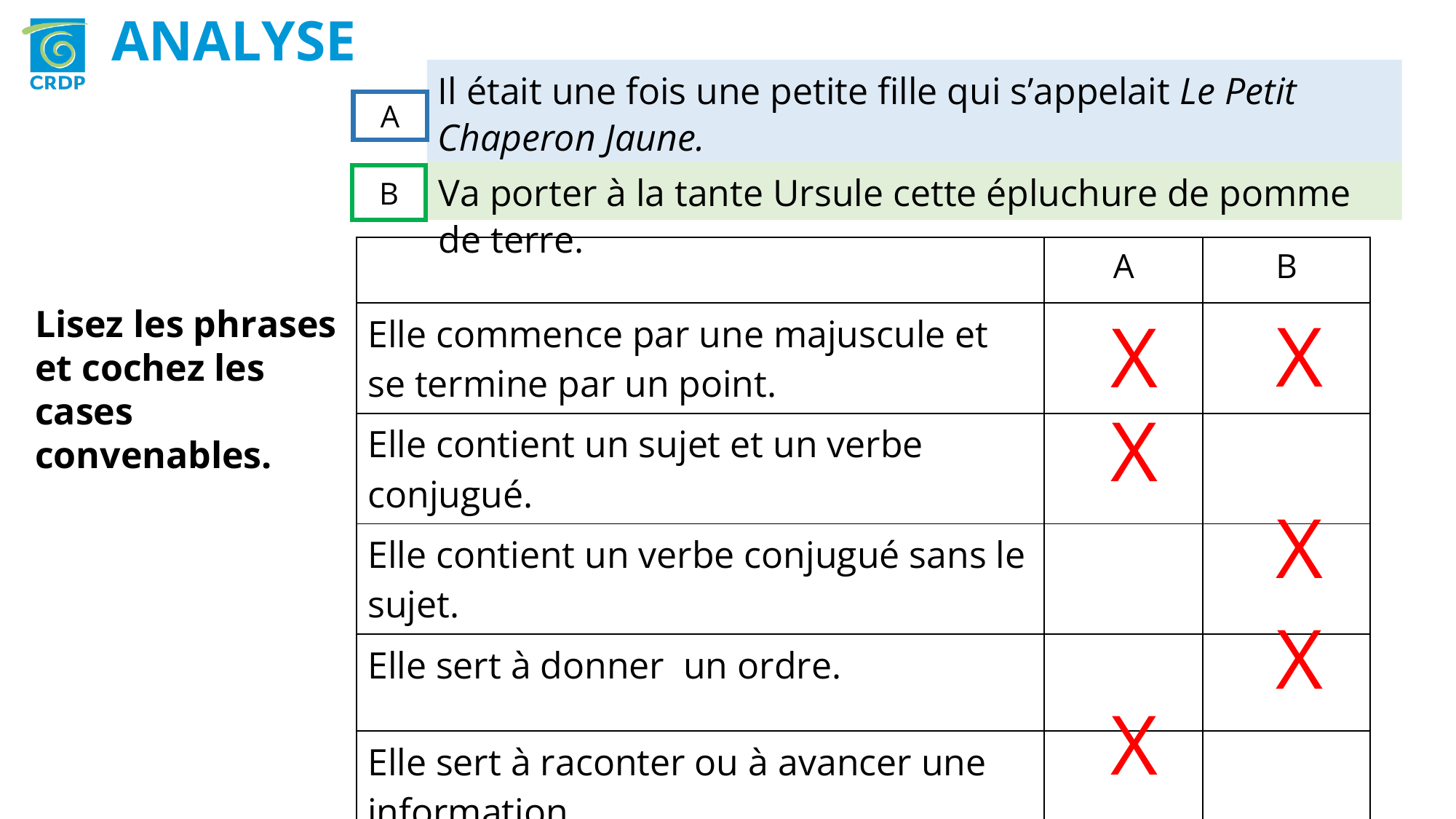

ANALYSE
Il était une fois une petite fille qui s’appelait Le Petit Chaperon Jaune.
A
Va porter à la tante Ursule cette épluchure de pomme de terre.
B
|  | A | B |
| --- | --- | --- |
| Elle commence par une majuscule et se termine par un point. |  |  |
| Elle contient un sujet et un verbe conjugué. |  |  |
| Elle contient un verbe conjugué sans le sujet. |  |  |
| Elle sert à donner un ordre. |  |  |
| Elle sert à raconter ou à avancer une information. |  |  |
Lisez les phrases et cochez les cases convenables.
X
X
X
X
X
X